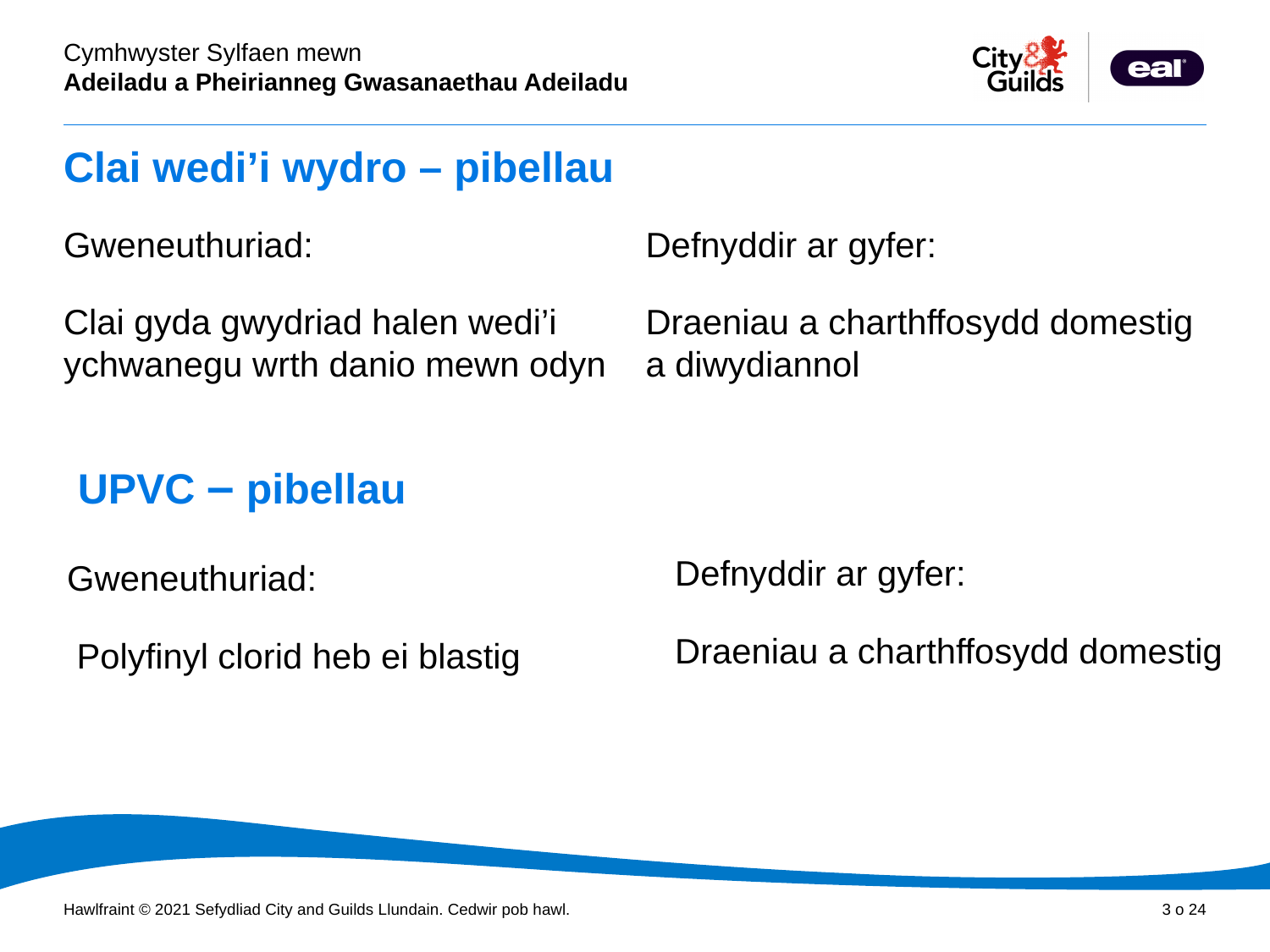

# Clai wedi’i wydro – pibellau
Gweneuthuriad:
Clai gyda gwydriad halen wedi’i ychwanegu wrth danio mewn odyn

Defnyddir ar gyfer:
Draeniau a charthffosydd domestig a diwydiannol

UPVC – pibellau
Defnyddir ar gyfer:
Draeniau a charthffosydd domestig
Gweneuthuriad:
 Polyfinyl clorid heb ei blastig